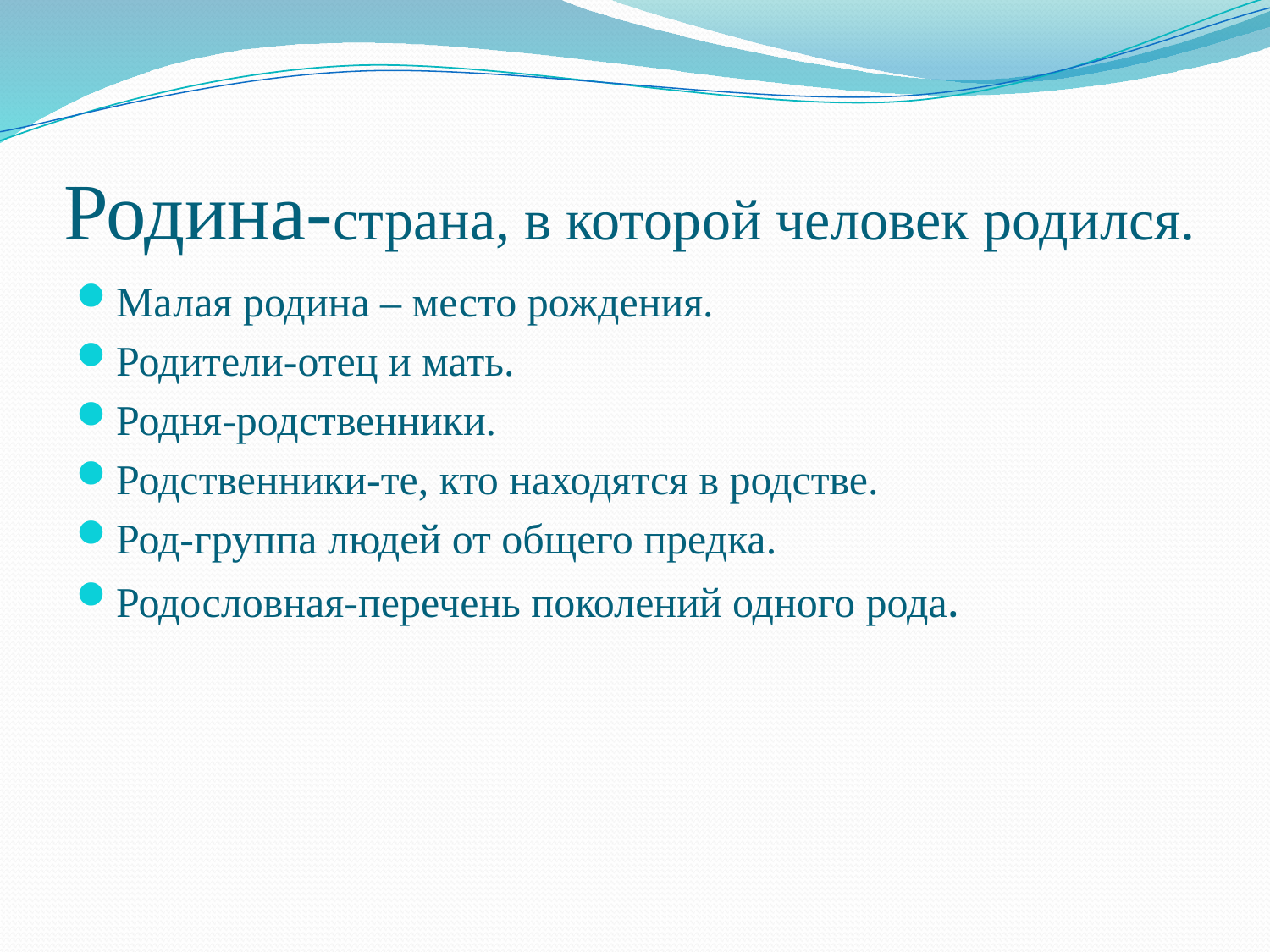

# Родина-страна, в которой человек родился.
Малая родина – место рождения.
Родители-отец и мать.
Родня-родственники.
Родственники-те, кто находятся в родстве.
Род-группа людей от общего предка.
Родословная-перечень поколений одного рода.